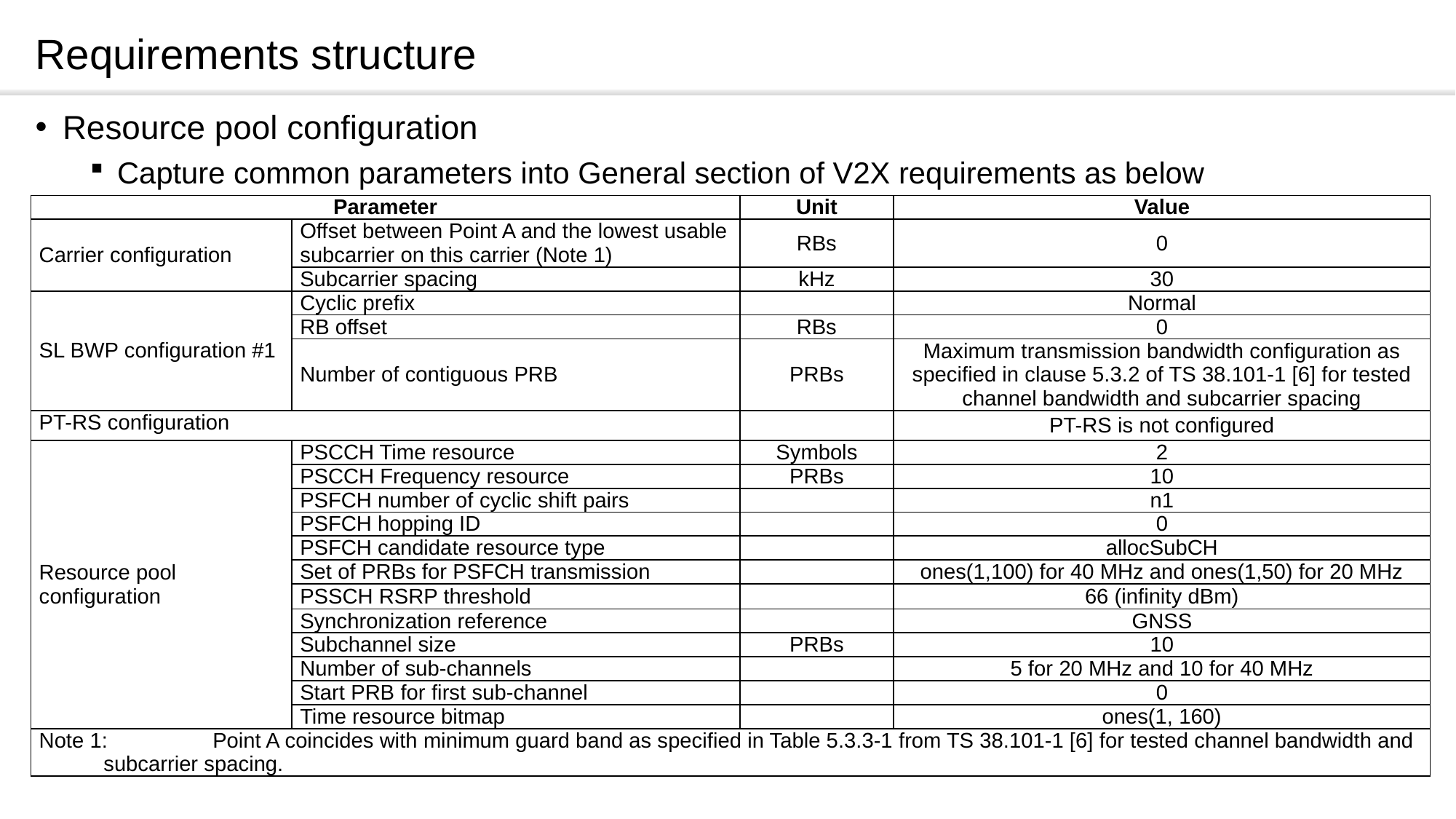

# Requirements structure
Resource pool configuration
Capture common parameters into General section of V2X requirements as below

| Parameter |  | Unit | Value |
| --- | --- | --- | --- |
| Carrier configuration | Offset between Point A and the lowest usable subcarrier on this carrier (Note 1) | RBs | 0 |
|  | Subcarrier spacing | kHz | 30 |
| SL BWP configuration #1 | Cyclic prefix |  | Normal |
|  | RB offset | RBs | 0 |
|  | Number of contiguous PRB | PRBs | Maximum transmission bandwidth configuration as specified in clause 5.3.2 of TS 38.101-1 [6] for tested channel bandwidth and subcarrier spacing |
| PT-RS configuration |  |  | PT-RS is not configured |
| Resource pool configuration | PSCCH Time resource | Symbols | 2 |
|  | PSCCH Frequency resource | PRBs | 10 |
|  | PSFCH number of cyclic shift pairs |  | n1 |
|  | PSFCH hopping ID |  | 0 |
|  | PSFCH candidate resource type |  | allocSubCH |
|  | Set of PRBs for PSFCH transmission |  | ones(1,100) for 40 MHz and ones(1,50) for 20 MHz |
|  | PSSCH RSRP threshold |  | 66 (infinity dBm) |
|  | Synchronization reference |  | GNSS |
|  | Subchannel size | PRBs | 10 |
|  | Number of sub-channels |  | 5 for 20 MHz and 10 for 40 MHz |
|  | Start PRB for first sub-channel |  | 0 |
|  | Time resource bitmap |  | ones(1, 160) |
| Note 1: Point A coincides with minimum guard band as specified in Table 5.3.3-1 from TS 38.101-1 [6] for tested channel bandwidth and subcarrier spacing. |  |  |  |